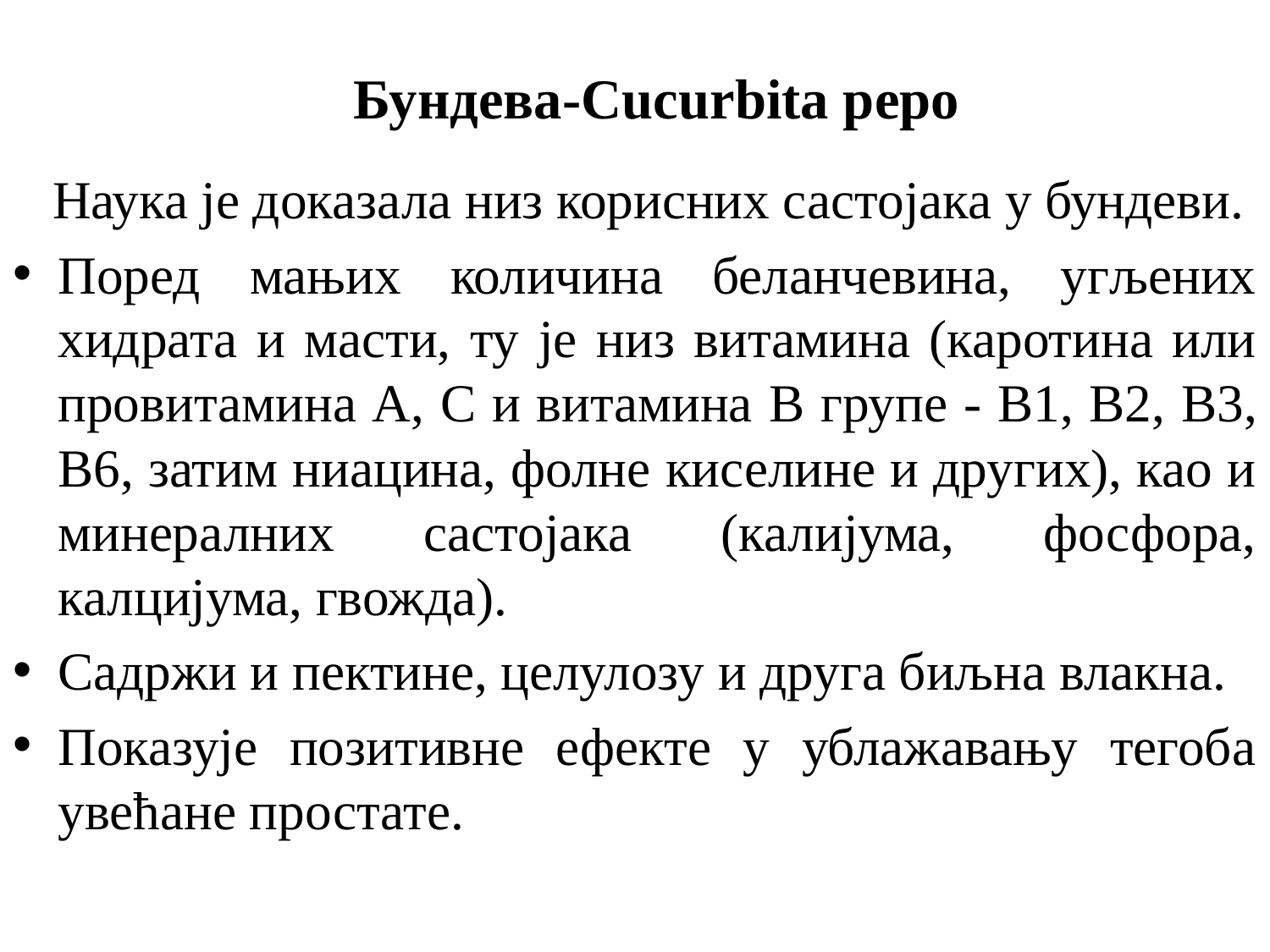

# Бундева-Cucurbita pepo
   Наука је доказала низ корисних састојака у бундеви.
Поред мањих количина беланчевина, угљених хидрата и масти, ту је низ витамина (каротина или провитамина А, C и витамина B групе - B1, B2, B3, B6, затим ниацина, фолне киселине и других), као и минералних састојака (калијума, фосфора, калцијума, гвожда).
Садржи и пектине, целулозу и друга биљна влакна.
Показује позитивне ефекте у ублажавању тегоба увећане простате.